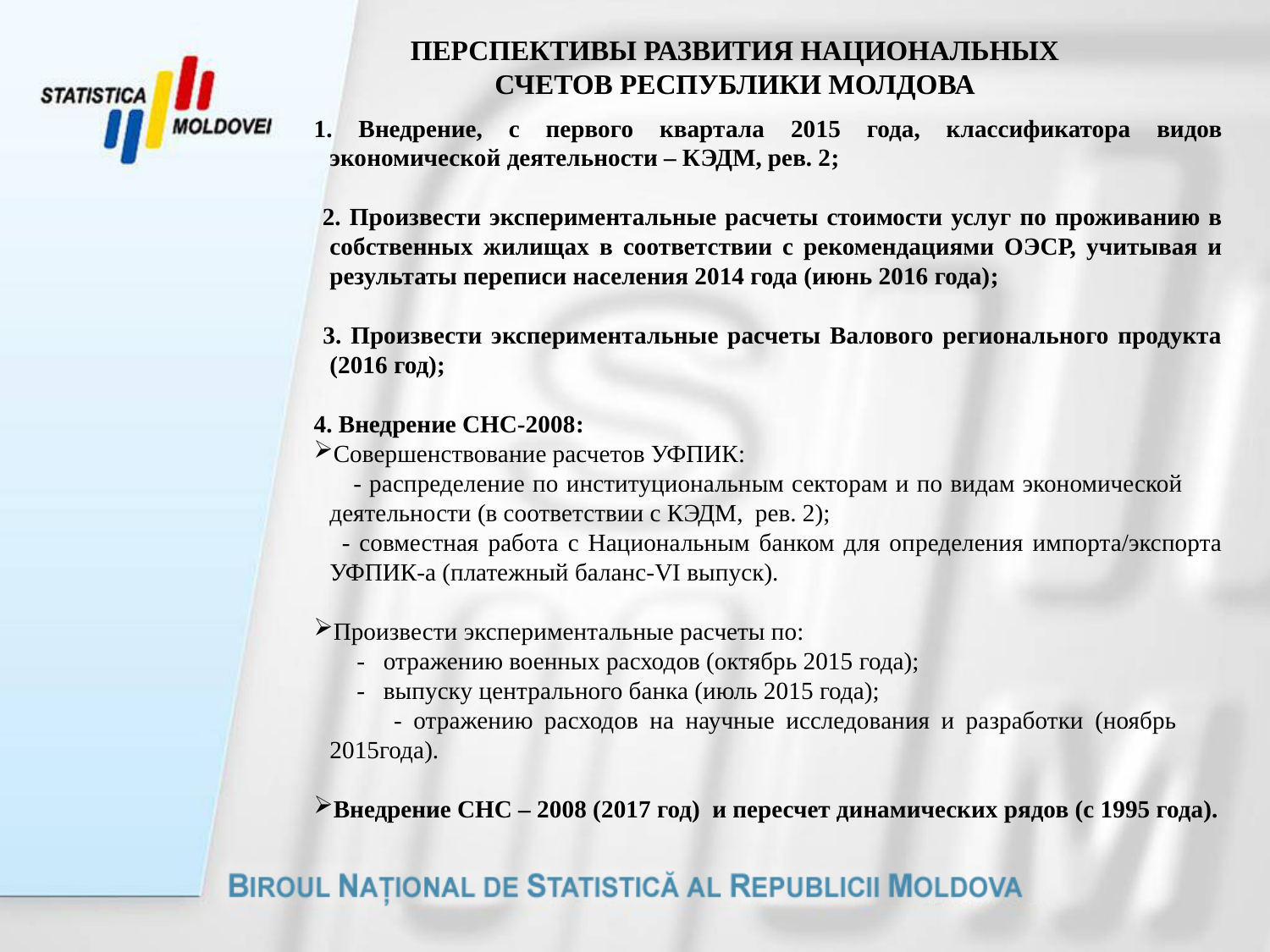

# ПЕРСПЕКТИВЫ РАЗВИТИЯ НАЦИОНАЛЬНЫХ СЧЕТОВ РЕСПУБЛИКИ МОЛДОВА
1. Внедрение, с первого квартала 2015 года, классификатора видов экономической деятельности – КЭДМ, рев. 2;

 2. Произвести экспериментальные расчеты стоимости услуг по проживанию в собственных жилищах в соответствии с рекомендациями ОЭСР, учитывая и результаты переписи населения 2014 года (июнь 2016 года);

 3. Произвести экспериментальные расчеты Валового регионального продукта (2016 год);

4. Внедрение СНС-2008:
Совершенствование расчетов УФПИК:
     - распределение по институциональным секторам и по видам экономической      деятельности (в соответствии с КЭДМ,  рев. 2);
   - совместная работа с Национальным банком для определения импорта/экспорта УФПИК-а (платежный баланс-VI выпуск).

Произвести экспериментальные расчеты по:
       -   отражению военных расходов (октябрь 2015 года);
       -   выпуску центрального банка (июль 2015 года);
       - отражению расходов на научные исследования и разработки (ноябрь     2015года).

Внедрение СНС – 2008 (2017 год)  и пересчет динамических рядов (с 1995 года).